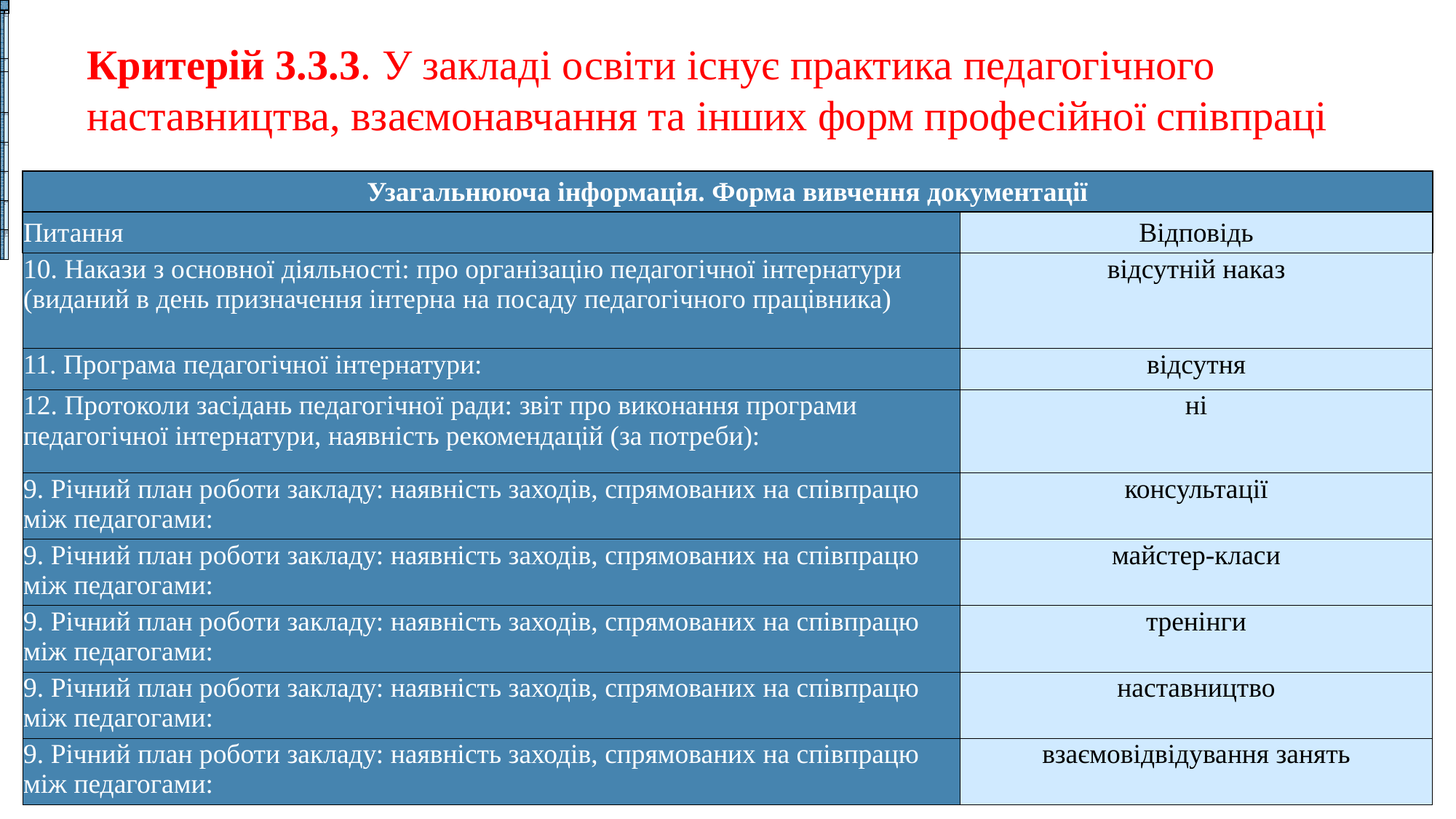

#
| Узагальнююча інформація. Форма вивчення документації |  |
| --- | --- |
| Питання | Відповідь |
| 10. Накази з основної діяльності: про організацію педагогічної інтернатури (виданий в день призначення інтерна на посаду педагогічного працівника) | відсутній наказ |
| 11. Програма педагогічної інтернатури: | відсутня |
| 12. Протоколи засідань педагогічної ради: звіт про виконання програми педагогічної інтернатури, наявність рекомендацій (за потреби): | ні |
| 9. Річний план роботи закладу: наявність заходів, спрямованих на співпрацю між педагогами: | консультації |
| 9. Річний план роботи закладу: наявність заходів, спрямованих на співпрацю між педагогами: | майстер-класи |
| 9. Річний план роботи закладу: наявність заходів, спрямованих на співпрацю між педагогами: | тренінги |
| 9. Річний план роботи закладу: наявність заходів, спрямованих на співпрацю між педагогами: | наставництво |
| 9. Річний план роботи закладу: наявність заходів, спрямованих на співпрацю між педагогами: | взаємовідвідування занять |
Критерій 3.3.3. У закладі освіти існує практика педагогічного наставництва, взаємонавчання та інших форм професійної співпраці
| Узагальнююча інформація. Форма вивчення документації |  |
| --- | --- |
| Питання | Відповідь |
| 10. Накази з основної діяльності: про організацію педагогічної інтернатури (виданий в день призначення інтерна на посаду педагогічного працівника) | відсутній наказ |
| 11. Програма педагогічної інтернатури: | відсутня |
| 12. Протоколи засідань педагогічної ради: звіт про виконання програми педагогічної інтернатури, наявність рекомендацій (за потреби): | ні |
| 9. Річний план роботи закладу: наявність заходів, спрямованих на співпрацю між педагогами: | консультації |
| 9. Річний план роботи закладу: наявність заходів, спрямованих на співпрацю між педагогами: | майстер-класи |
| 9. Річний план роботи закладу: наявність заходів, спрямованих на співпрацю між педагогами: | тренінги |
| 9. Річний план роботи закладу: наявність заходів, спрямованих на співпрацю між педагогами: | наставництво |
| 9. Річний план роботи закладу: наявність заходів, спрямованих на співпрацю між педагогами: | взаємовідвідування занять |